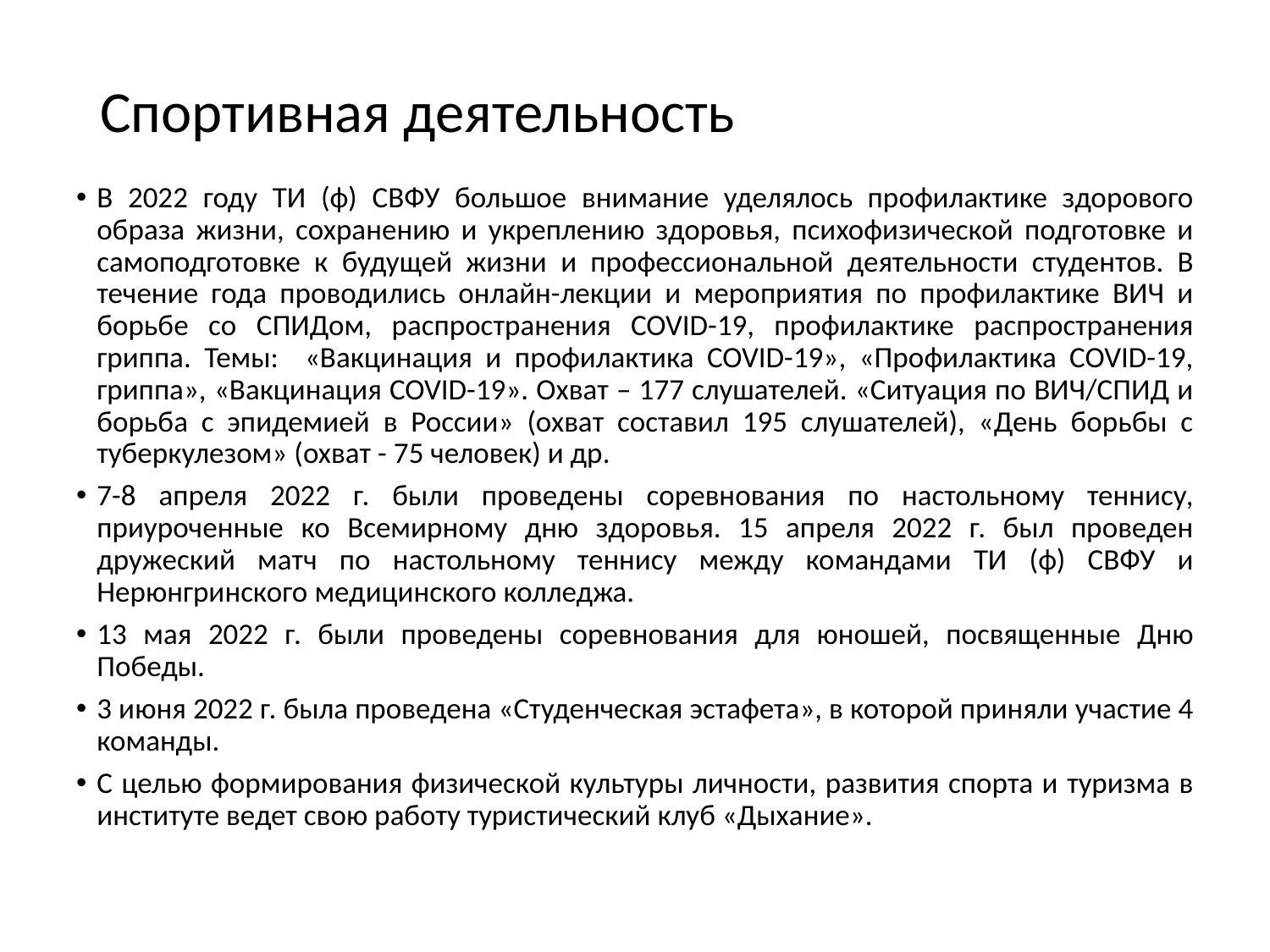

# Спортивная деятельность
В 2022 году ТИ (ф) СВФУ большое внимание уделялось профилактике здорового образа жизни, сохранению и укреплению здоровья, психофизической подготовке и самоподготовке к будущей жизни и профессиональной деятельности студентов. В течение года проводились онлайн-лекции и мероприятия по профилактике ВИЧ и борьбе со СПИДом, распространения COVID-19, профилактике распространения гриппа. Темы:  «Вакцинация и профилактика COVID-19», «Профилактика COVID-19, гриппа», «Вакцинация COVID-19». Охват – 177 слушателей. «Ситуация по ВИЧ/СПИД и борьба с эпидемией в России» (охват составил 195 слушателей), «День борьбы с туберкулезом» (охват - 75 человек) и др.
7-8 апреля 2022 г. были проведены соревнования по настольному теннису, приуроченные ко Всемирному дню здоровья. 15 апреля 2022 г. был проведен дружеский матч по настольному теннису между командами ТИ (ф) СВФУ и Нерюнгринского медицинского колледжа.
13 мая 2022 г. были проведены соревнования для юношей, посвященные Дню Победы.
3 июня 2022 г. была проведена «Студенческая эстафета», в которой приняли участие 4 команды.
С целью формирования физической культуры личности, развития спорта и туризма в институте ведет свою работу туристический клуб «Дыхание».